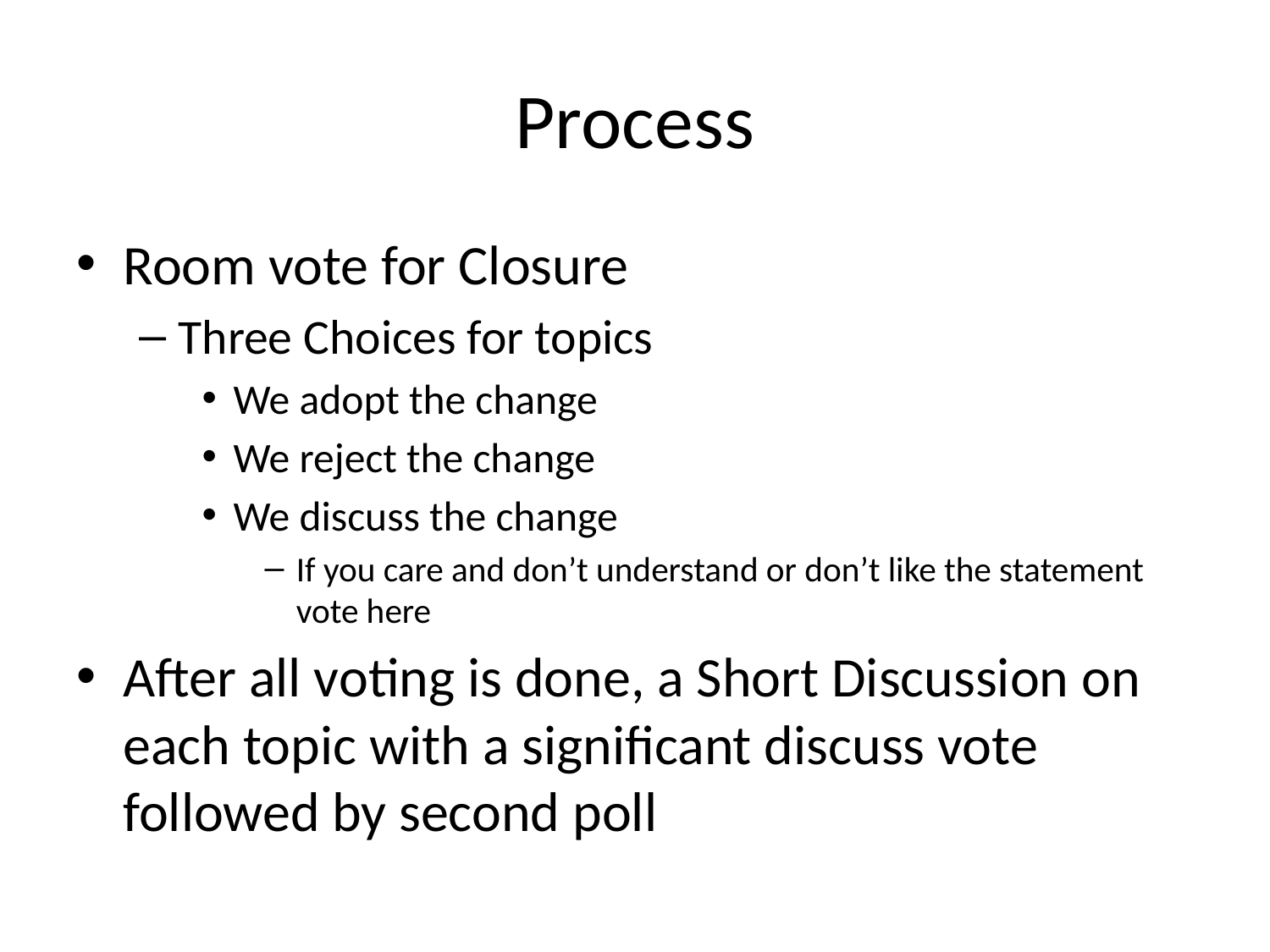

# Process
Room vote for Closure
Three Choices for topics
We adopt the change
We reject the change
We discuss the change
If you care and don’t understand or don’t like the statement vote here
After all voting is done, a Short Discussion on each topic with a significant discuss vote followed by second poll